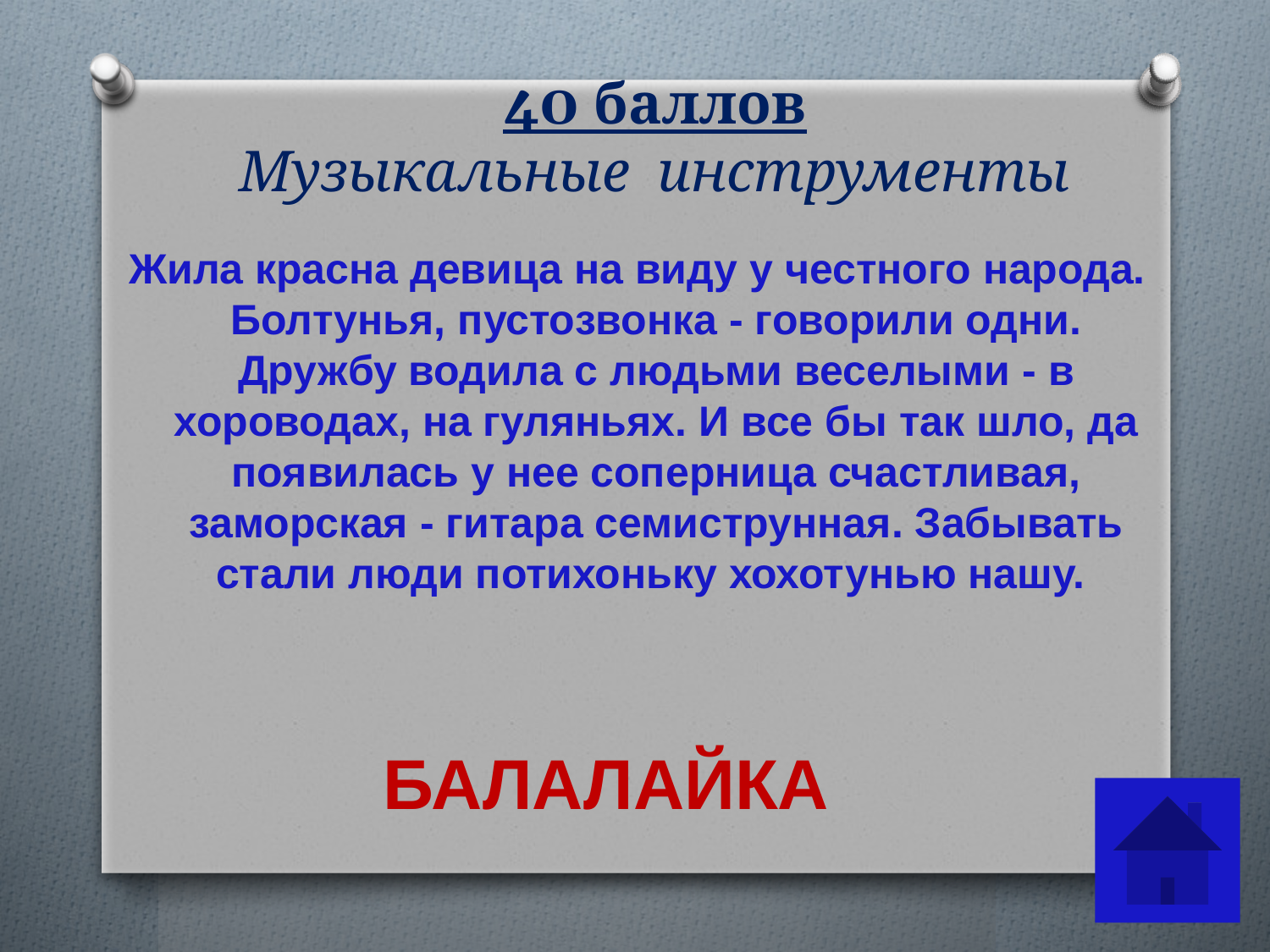

# 40 баллов Музыкальные  инструменты

Жила красна девица на виду у честного народа. Болтунья, пустозвонка - говорили одни. Дружбу водила с людьми веселыми - в хороводах, на гуляньях. И все бы так шло, да появилась у нее соперница счастливая, заморская - гитара семиструнная. Забывать стали люди потихоньку хохотунью нашу.
 БАЛАЛАЙКА